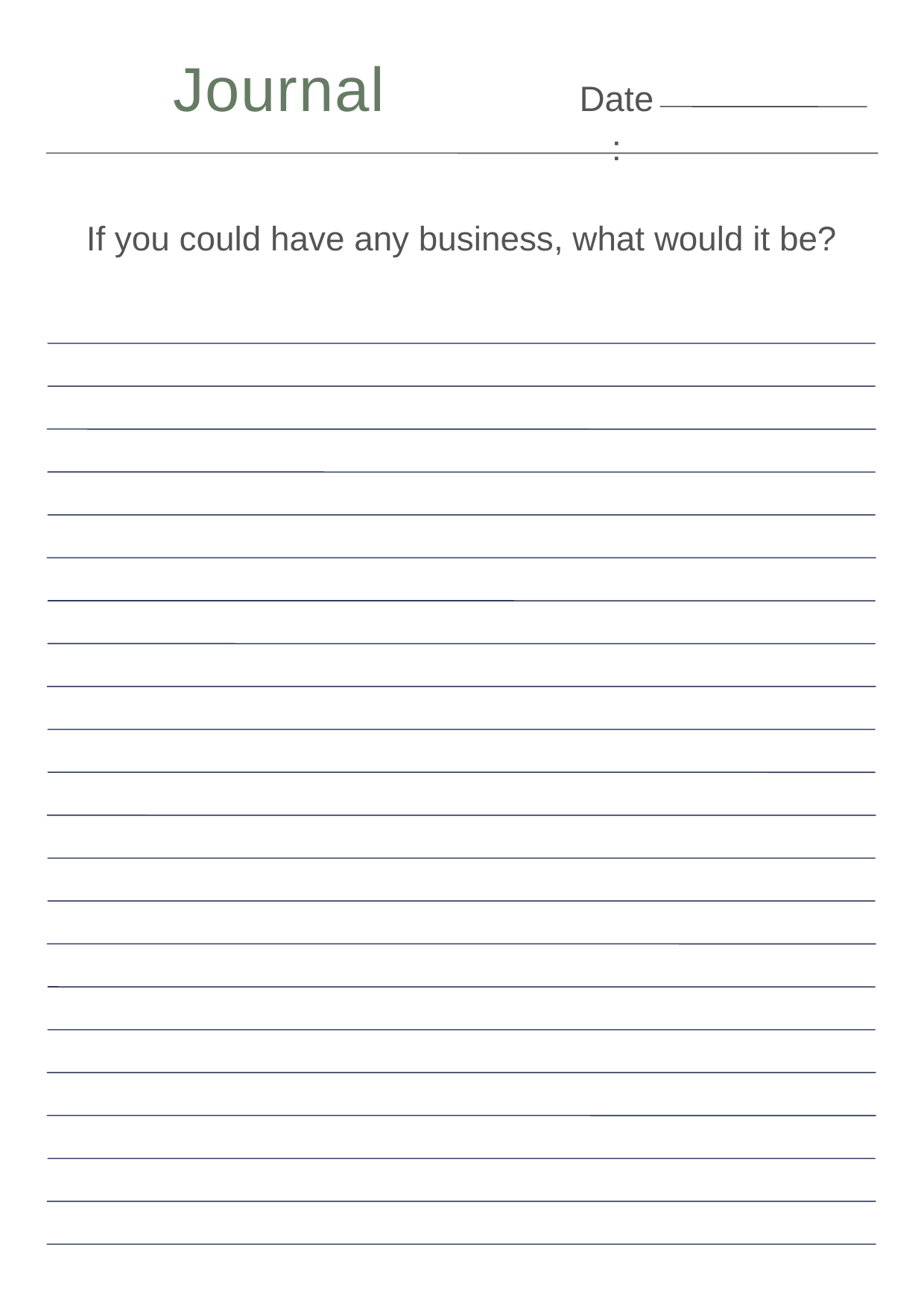

Journal
Date:

If you could have any business, what would it be?